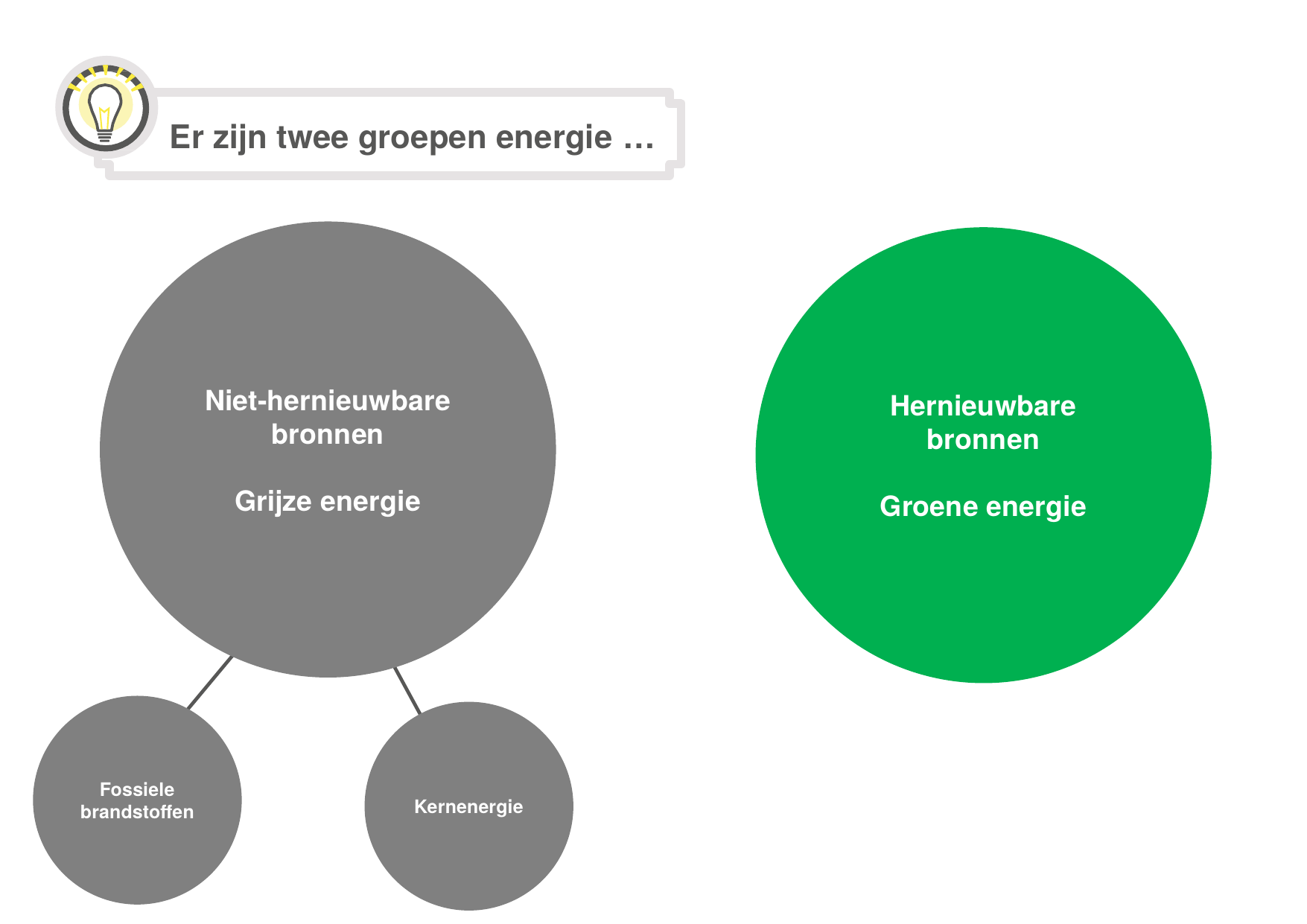

Er zijn twee groepen energie …

Niet-hernieuwbare bronnen

Grijze energie
Hernieuwbare bronnen

Groene energie
Fossiele brandstoffen
Kernenergie